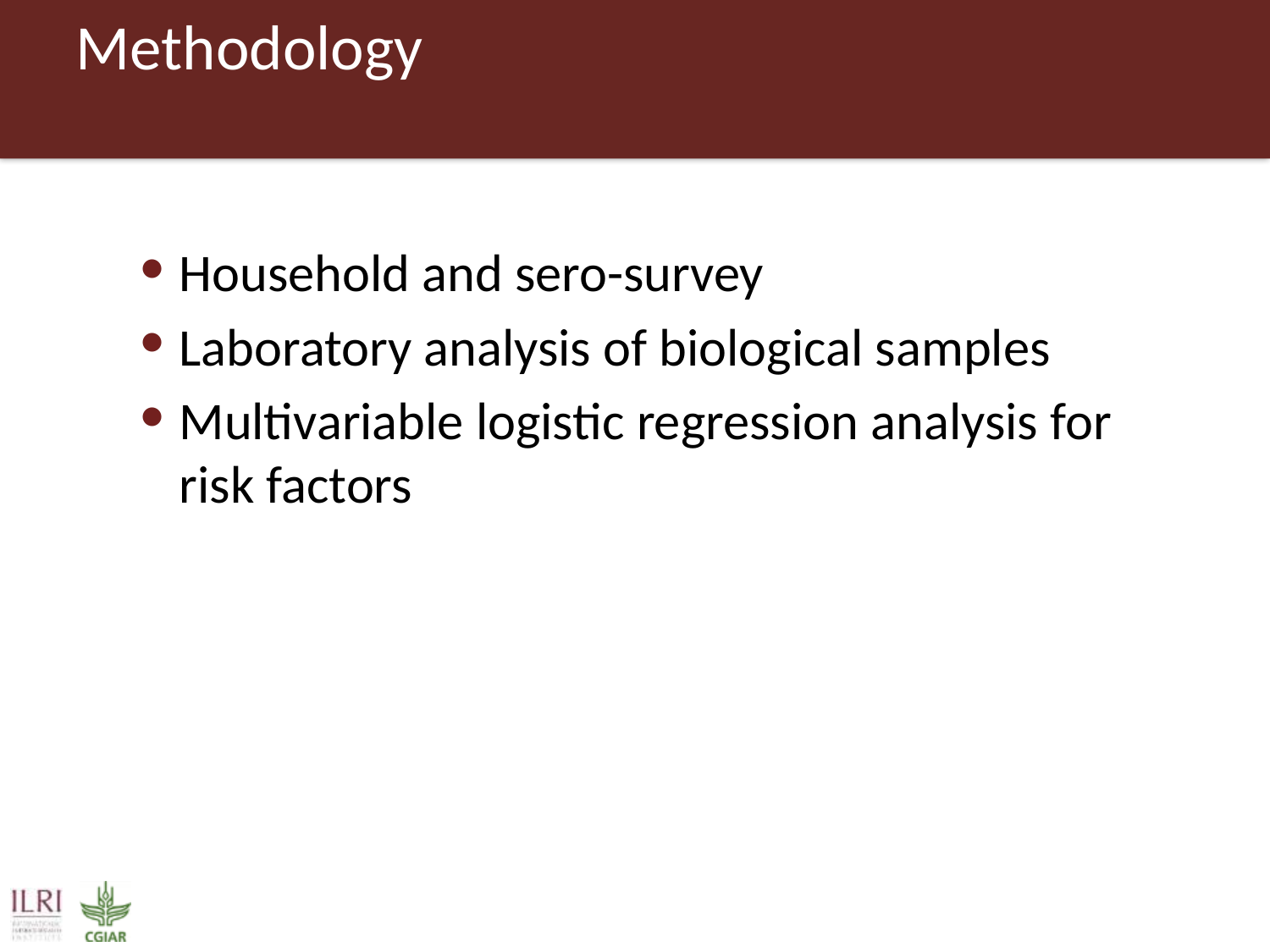

# Methodology
Household and sero-survey
Laboratory analysis of biological samples
Multivariable logistic regression analysis for risk factors